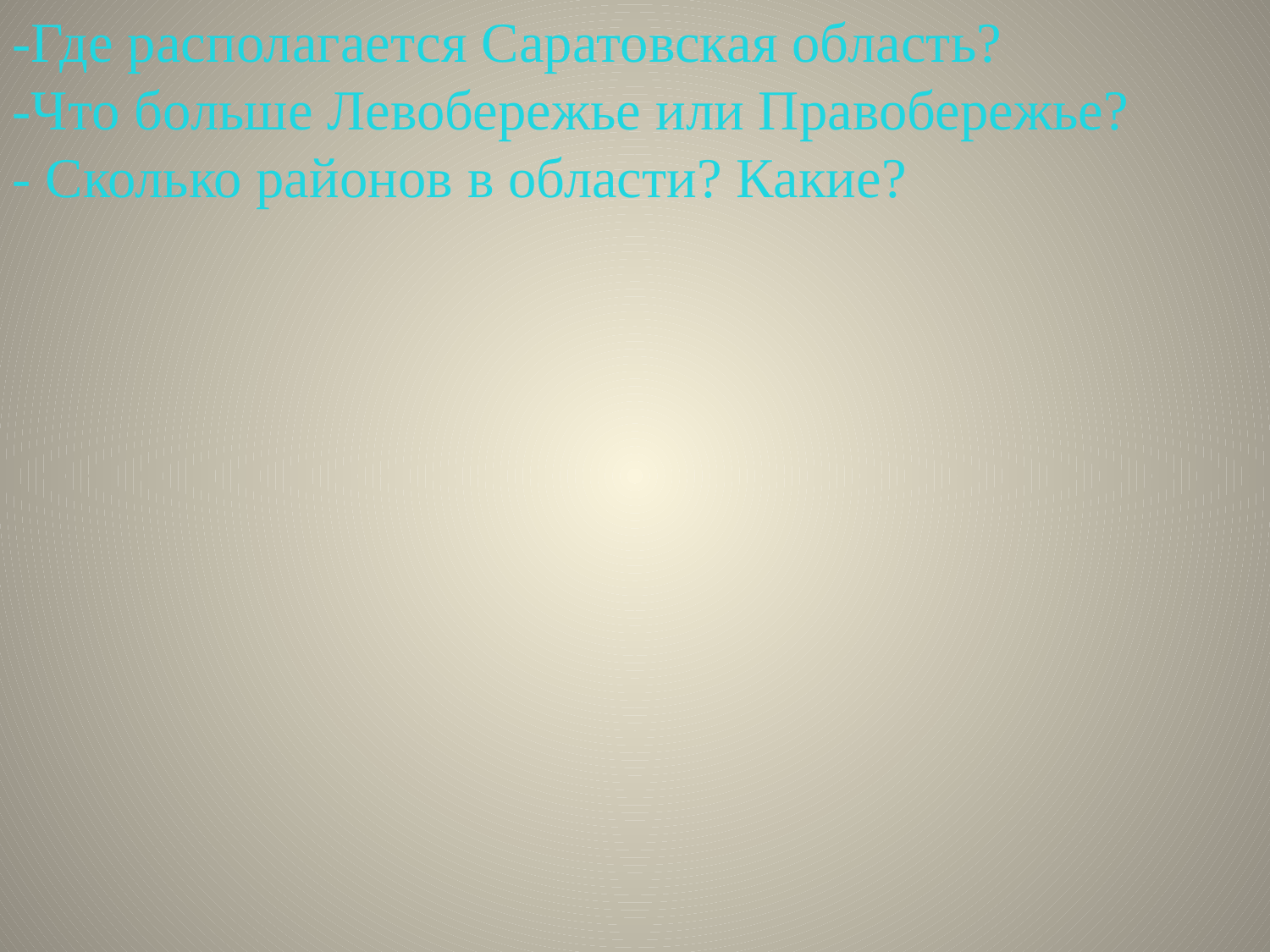

-Где располагается Саратовская область?
-Что больше Левобережье или Правобережье?
- Сколько районов в области? Какие?